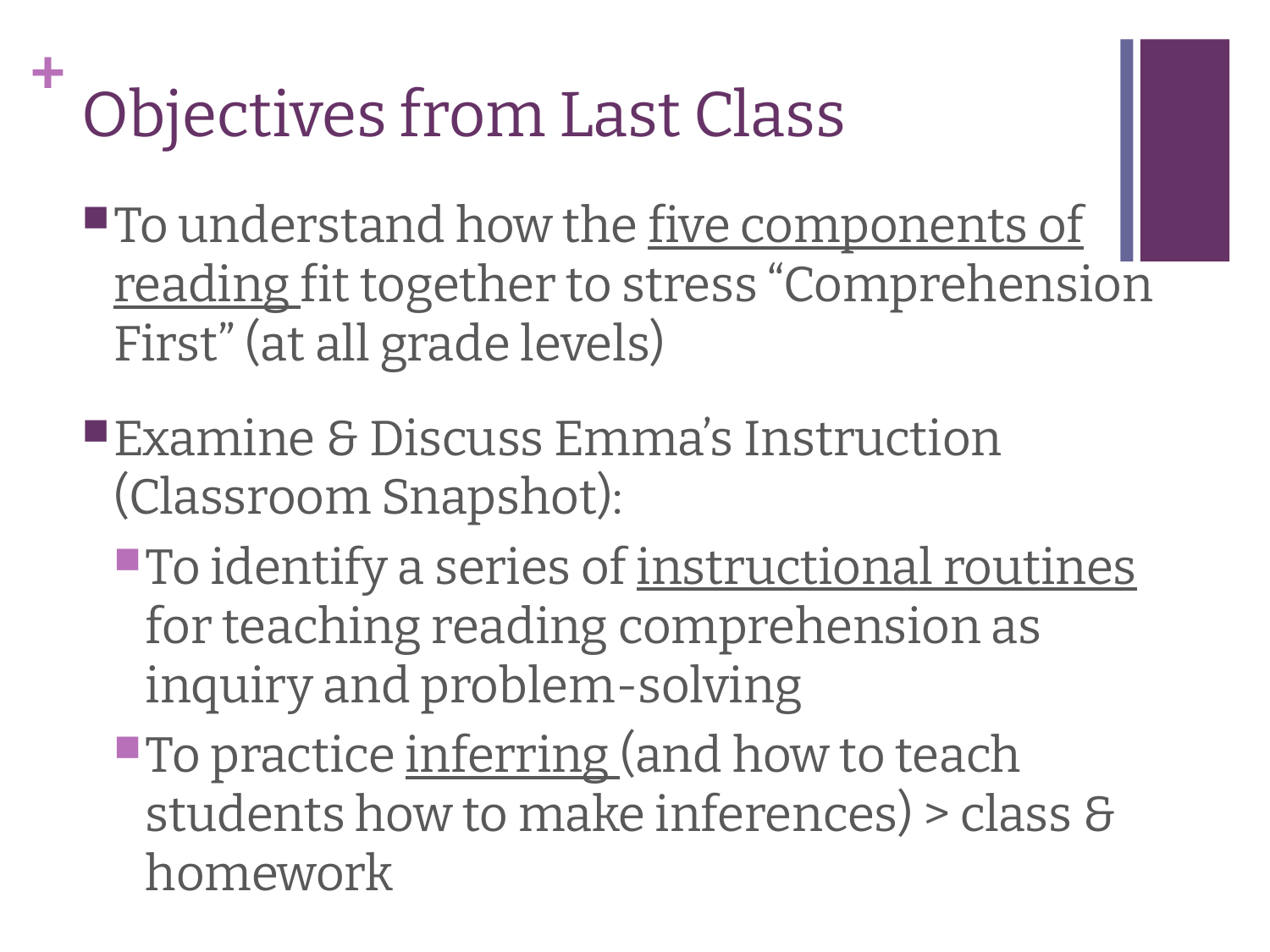

# Objectives from Last Class
To understand how the five components of reading fit together to stress “Comprehension First” (at all grade levels)
Examine & Discuss Emma’s Instruction (Classroom Snapshot):
To identify a series of instructional routines for teaching reading comprehension as inquiry and problem-solving
To practice inferring (and how to teach students how to make inferences) > class & homework